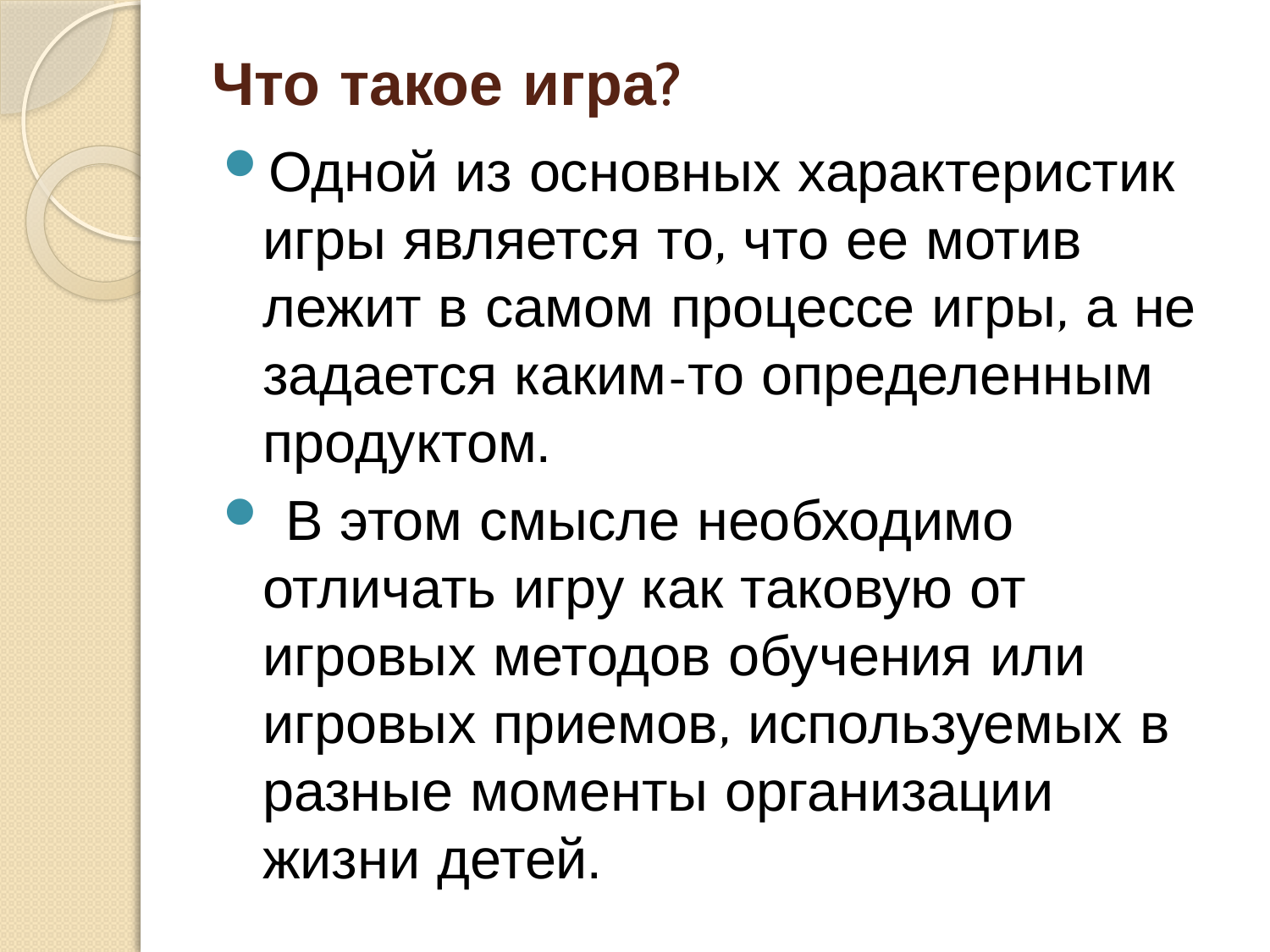

# Что такое игра?
Одной из основных характеристик игры является то, что ее мотив лежит в самом процессе игры, а не задается каким-то определенным продуктом.
 В этом смысле необходимо отличать игру как таковую от игровых методов обучения или игровых приемов, используемых в разные моменты организации жизни детей.